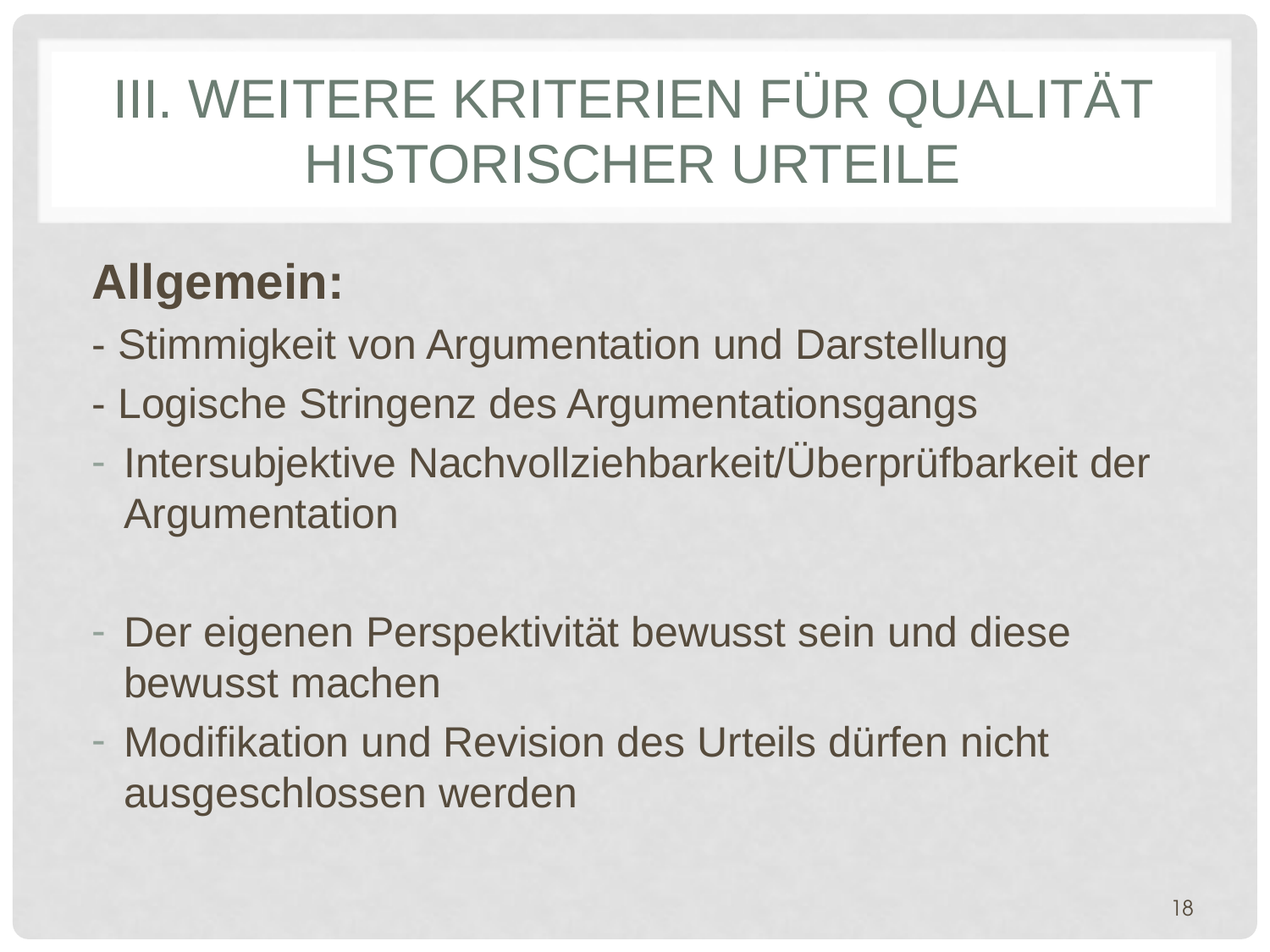

# III. WEITERE Kriterien für Qualität historischer Urteile
Allgemein:
- Stimmigkeit von Argumentation und Darstellung
- Logische Stringenz des Argumentationsgangs
Intersubjektive Nachvollziehbarkeit/Überprüfbarkeit der Argumentation

Der eigenen Perspektivität bewusst sein und diese bewusst machen
Modifikation und Revision des Urteils dürfen nicht ausgeschlossen werden
18